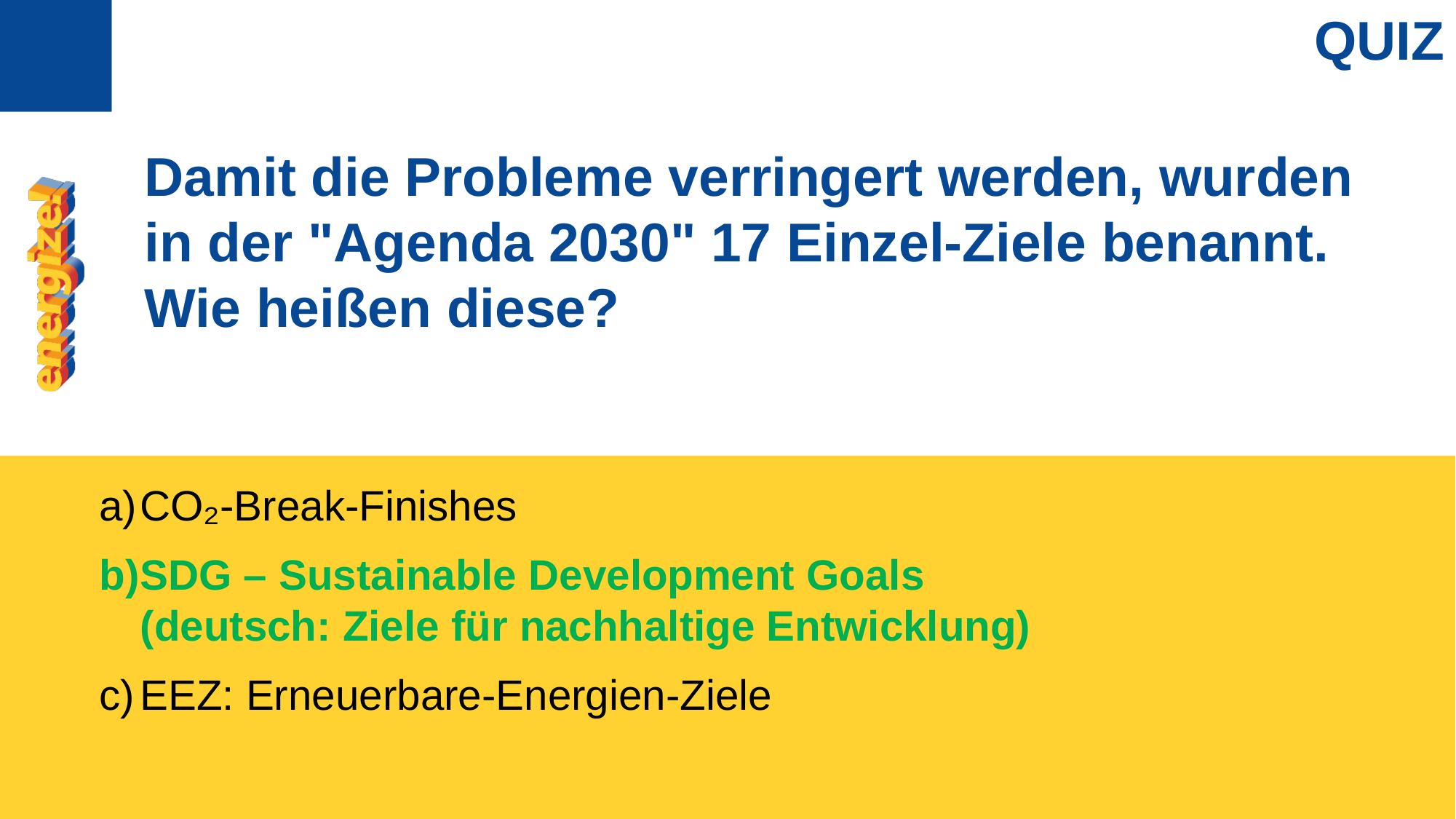

QUIZ
Damit die Probleme verringert werden, wurden in der "Agenda 2030" 17 Einzel-Ziele benannt. Wie heißen diese?
CO₂-Break-Finishes
SDG – Sustainable Development Goals
(deutsch: Ziele für nachhaltige Entwicklung)
EEZ: Erneuerbare-Energien-Ziele